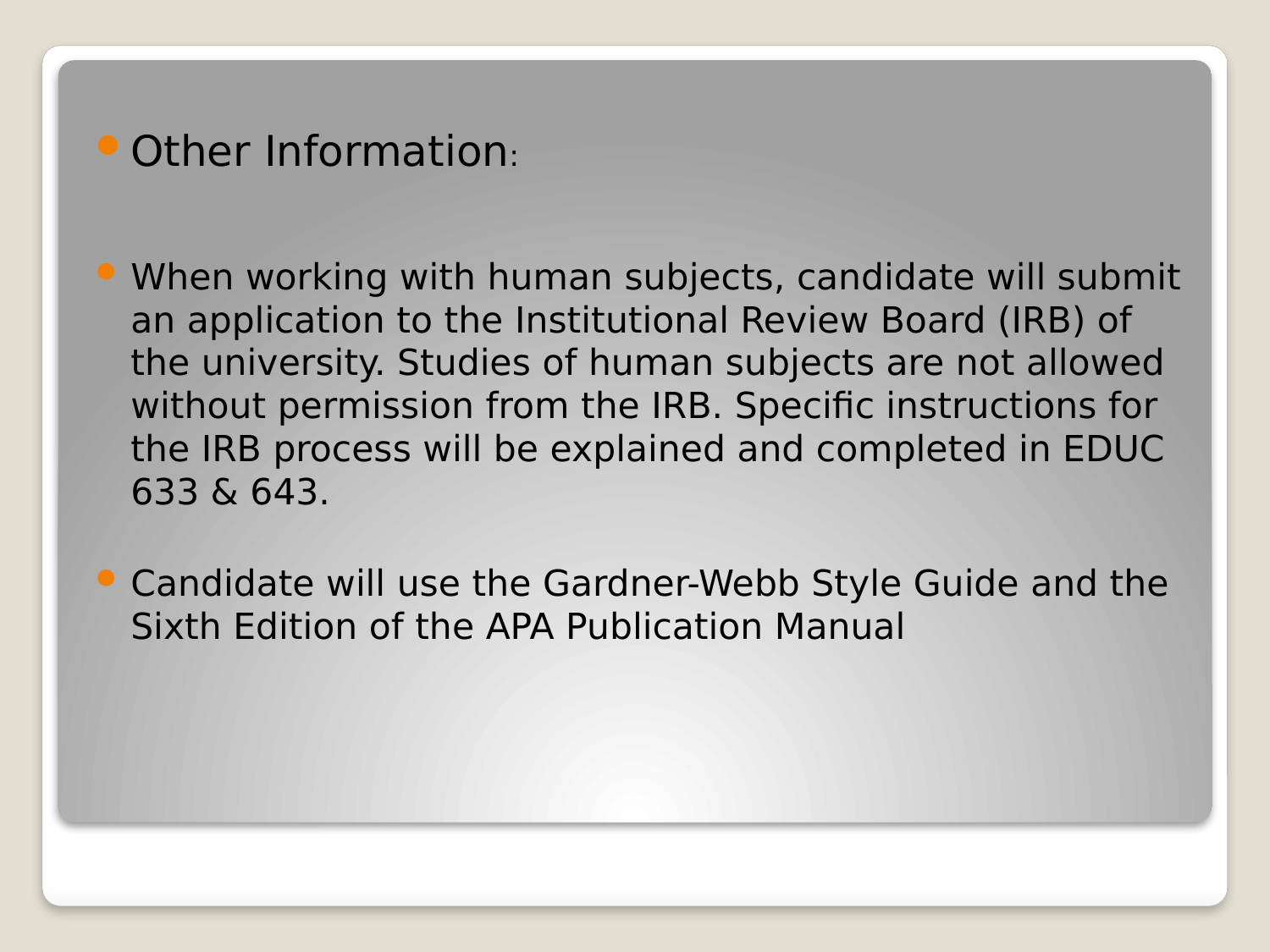

Other Information:

When working with human subjects, candidate will submit an application to the Institutional Review Board (IRB) of the university. Studies of human subjects are not allowed without permission from the IRB. Specific instructions for the IRB process will be explained and completed in EDUC 633 & 643.

Candidate will use the Gardner-Webb Style Guide and the Sixth Edition of the APA Publication Manual

#